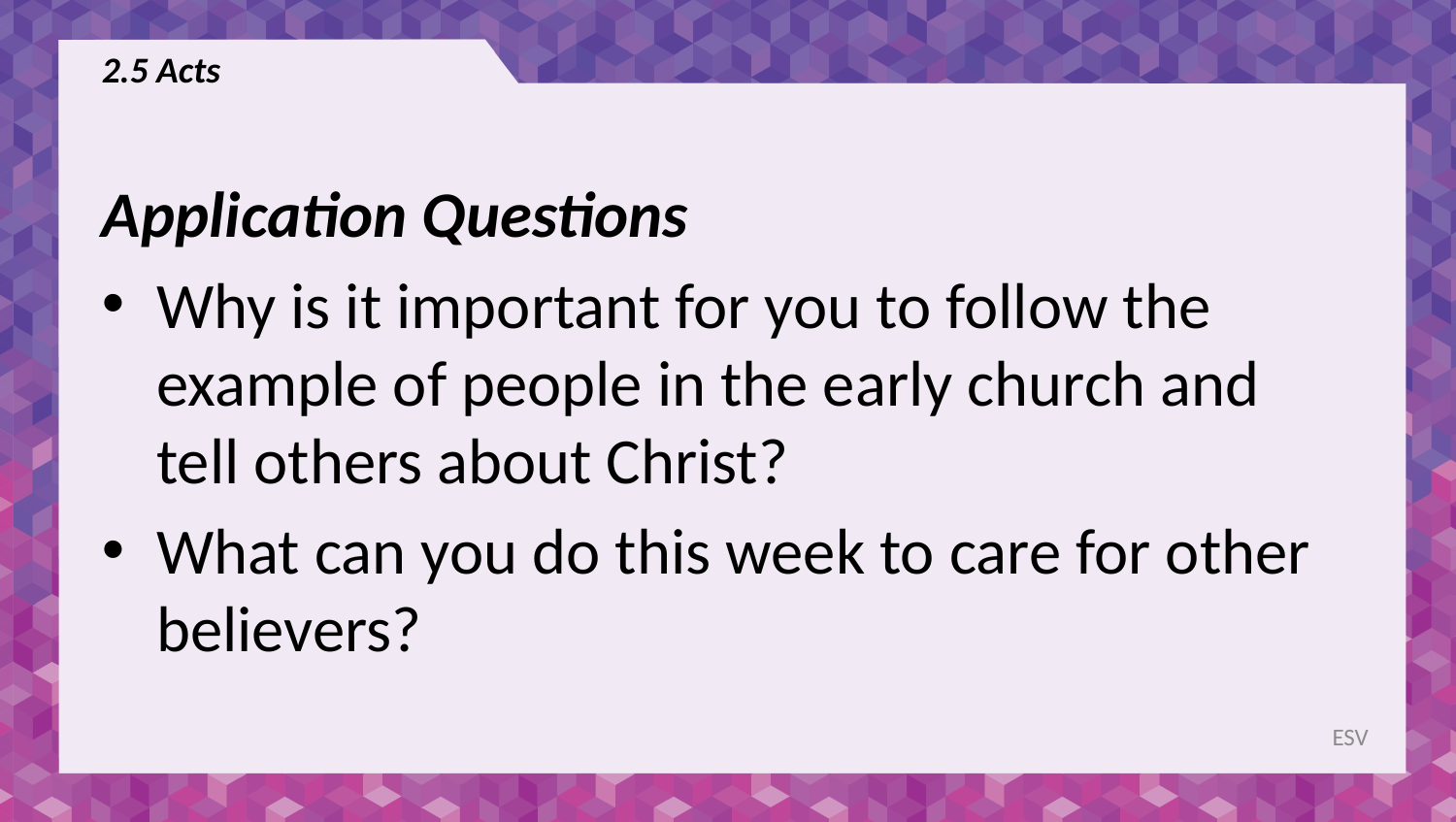

# 2.5 Acts
Application Questions
Why is it important for you to follow the example of people in the early church and tell others about Christ?
What can you do this week to care for other believers?
ESV